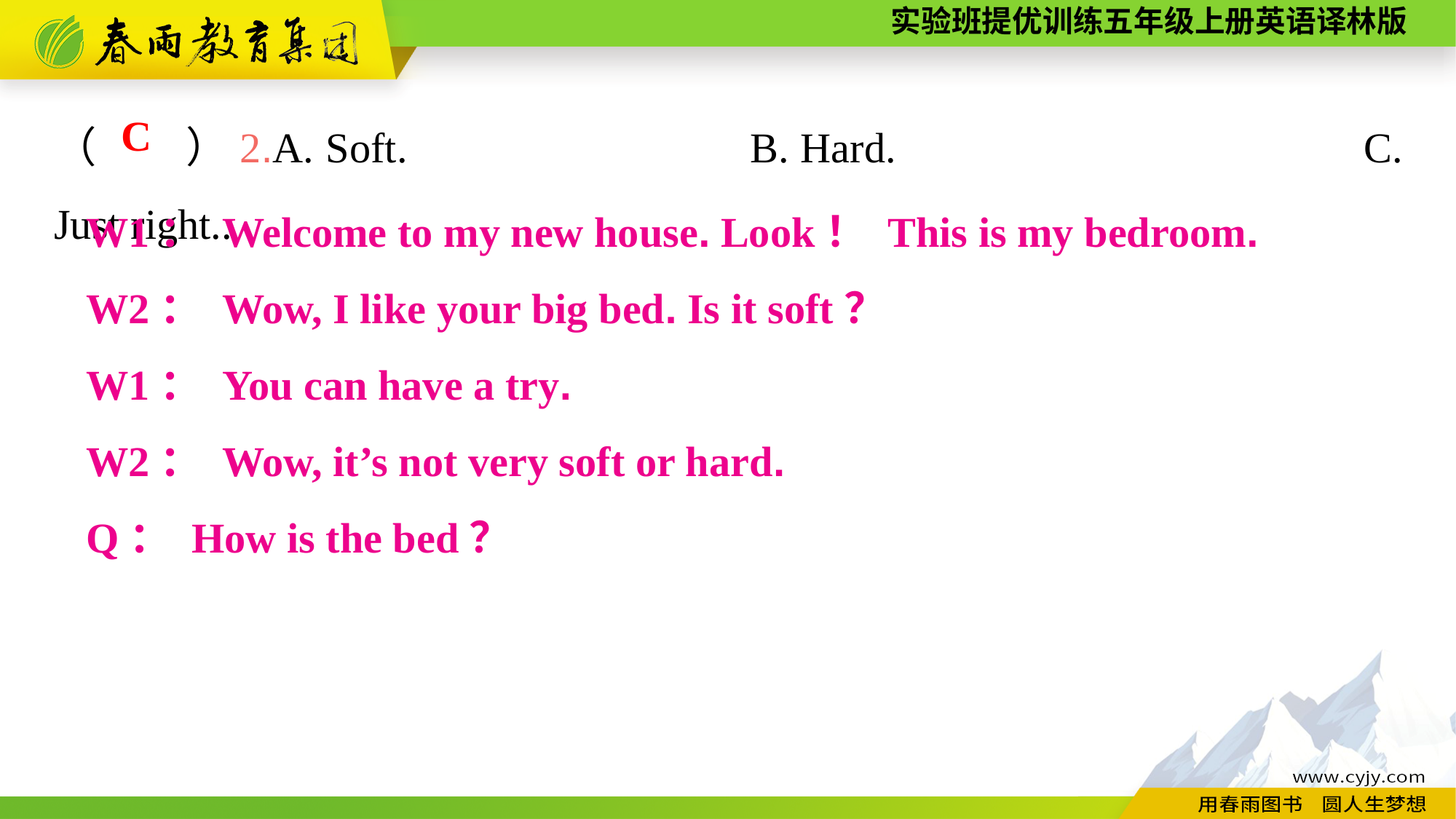

（　　）2.A. Soft.	                     B. Hard.		                        C. Just right..
C
W1： Welcome to my new house. Look！ This is my bedroom.
W2： Wow, I like your big bed. Is it soft？
W1： You can have a try.
W2： Wow, it’s not very soft or hard.
Q： How is the bed？